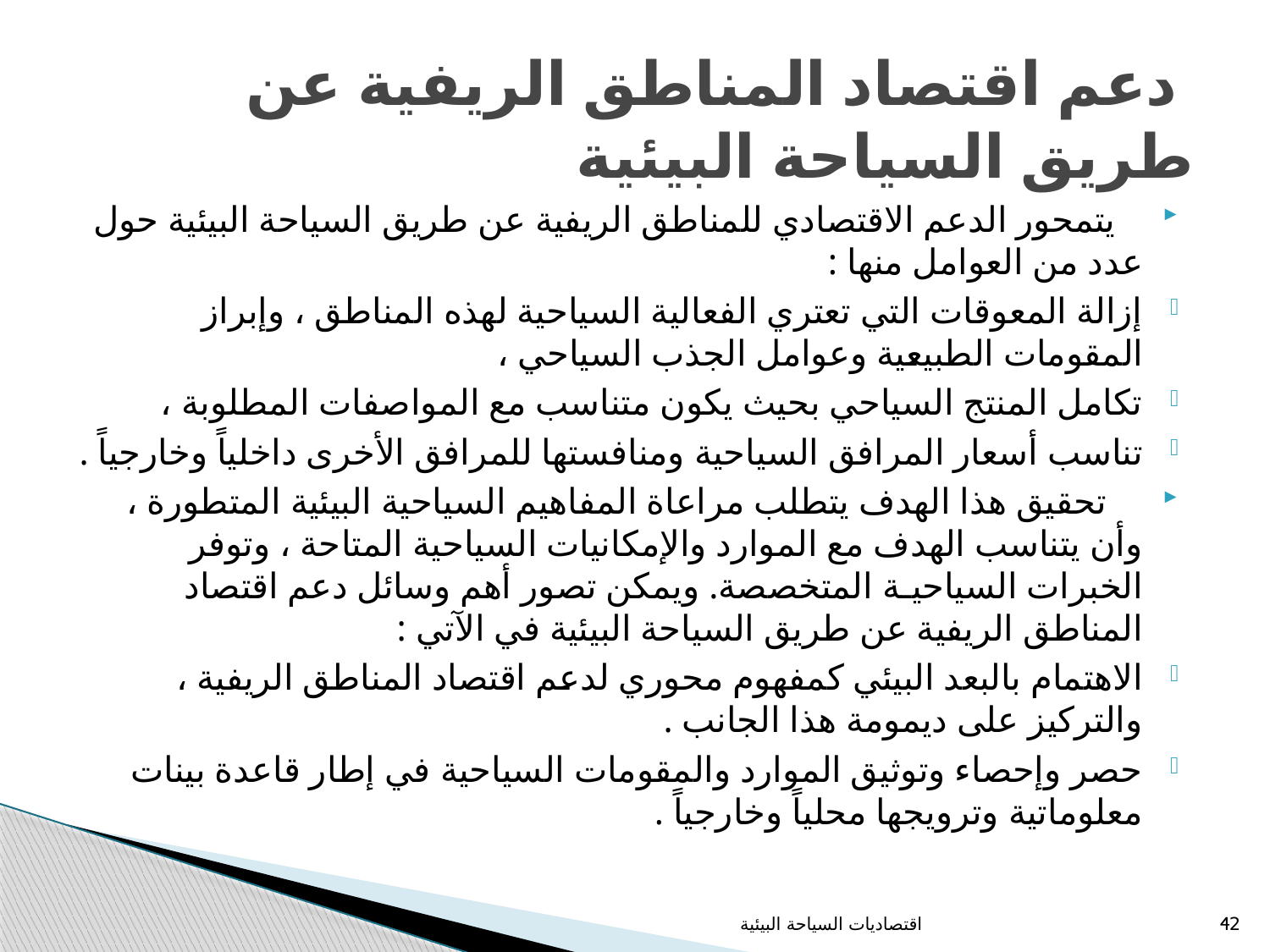

# دعم اقتصاد المناطق الريفية عن طريق السياحة البيئية
   يتمحور الدعم الاقتصادي للمناطق الريفية عن طريق السياحة البيئية حول عدد من العوامل منها :
إزالة المعوقات التي تعتري الفعالية السياحية لهذه المناطق ، وإبراز المقومات الطبيعية وعوامل الجذب السياحي ،
تكامل المنتج السياحي بحيث يكون متناسب مع المواصفات المطلوبة ،
تناسب أسعار المرافق السياحية ومنافستها للمرافق الأخرى داخلياً وخارجياً .
    تحقيق هذا الهدف يتطلب مراعاة المفاهيم السياحية البيئية المتطورة ، وأن يتناسب الهدف مع الموارد والإمكانيات السياحية المتاحة ، وتوفر الخبرات السياحيـة المتخصصة. ويمكن تصور أهم وسائل دعم اقتصاد المناطق الريفية عن طريق السياحة البيئية في الآتي :
الاهتمام بالبعد البيئي كمفهوم محوري لدعم اقتصاد المناطق الريفية ، والتركيز على ديمومة هذا الجانب .
حصر وإحصاء وتوثيق الموارد والمقومات السياحية في إطار قاعدة بينات معلوماتية وترويجها محلياً وخارجياً .
اقتصاديات السياحة البيئية
42